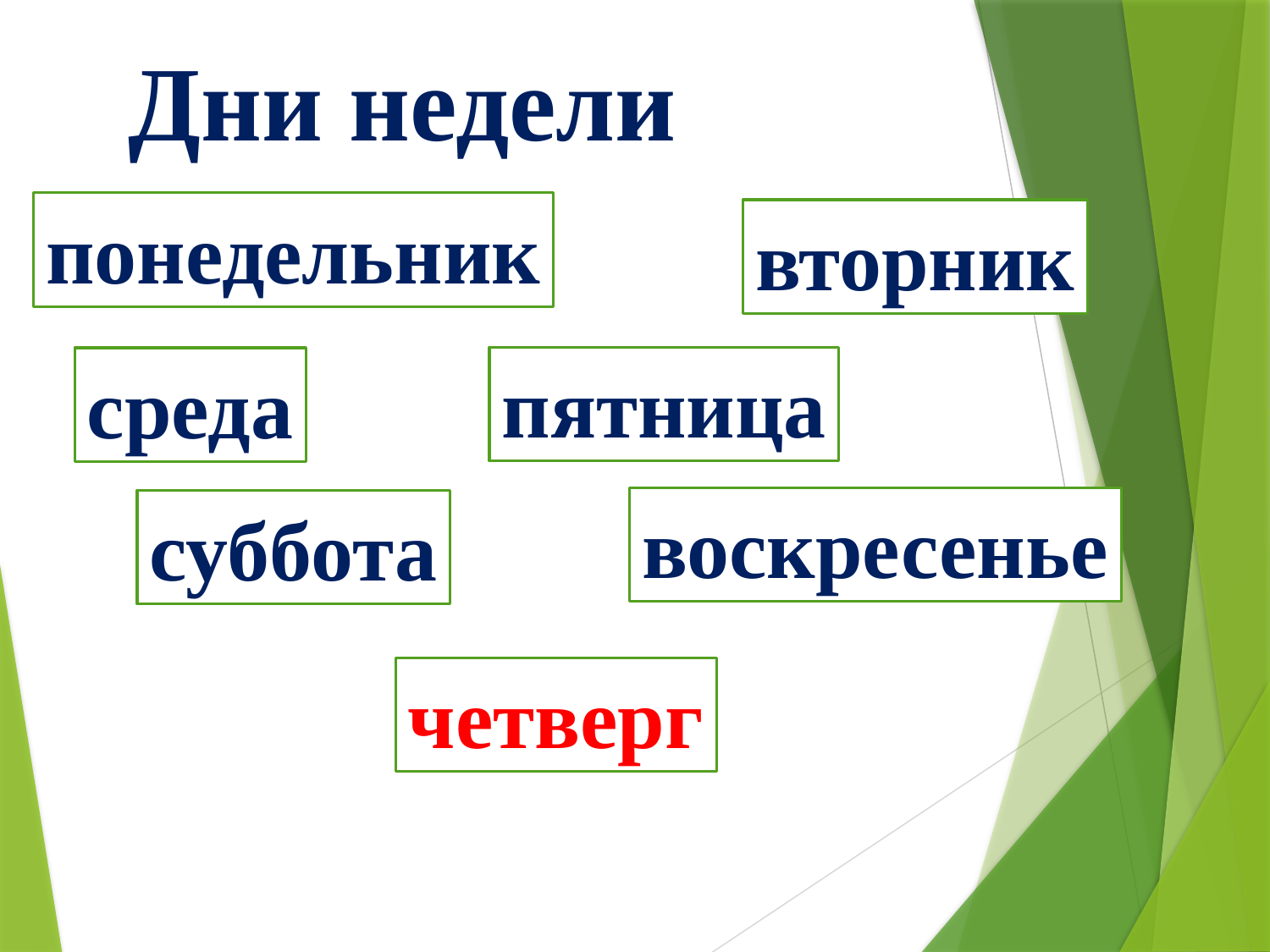

# Дни недели
понедельник
вторник
пятница
среда
воскресенье
суббота
четверг